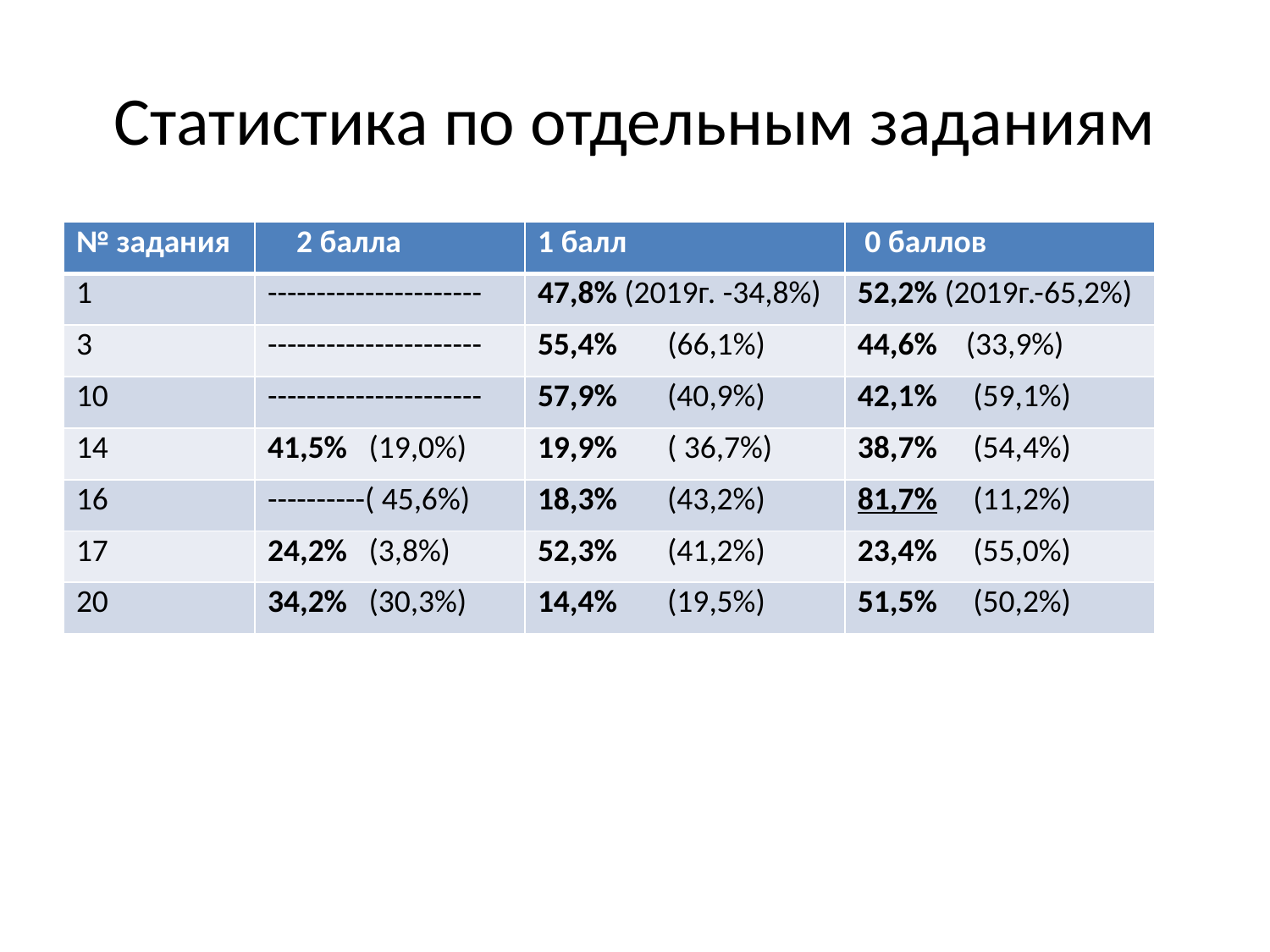

# Статистика по отдельным заданиям
| № задания | 2 балла | 1 балл | 0 баллов |
| --- | --- | --- | --- |
| 1 | ---------------------- | 47,8% (2019г. -34,8%) | 52,2% (2019г.-65,2%) |
| 3 | ---------------------- | 55,4% (66,1%) | 44,6% (33,9%) |
| 10 | ---------------------- | 57,9% (40,9%) | 42,1% (59,1%) |
| 14 | 41,5% (19,0%) | 19,9% ( 36,7%) | 38,7% (54,4%) |
| 16 | ----------( 45,6%) | 18,3% (43,2%) | 81,7% (11,2%) |
| 17 | 24,2% (3,8%) | 52,3% (41,2%) | 23,4% (55,0%) |
| 20 | 34,2% (30,3%) | 14,4% (19,5%) | 51,5% (50,2%) |